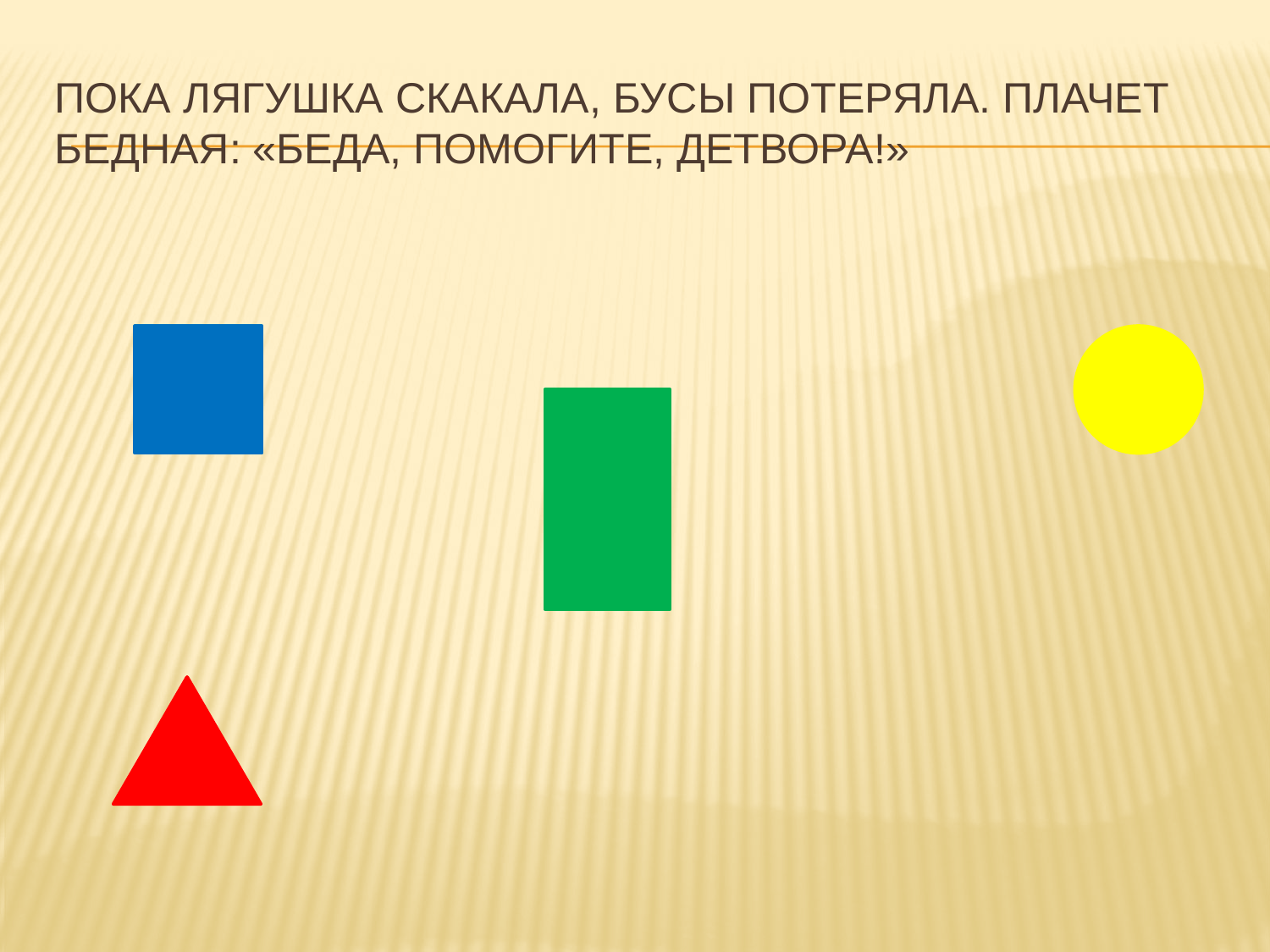

# Пока лягушка скакала, бусы потеряла. Плачет бедная: «беда, Помогите, детвора!»